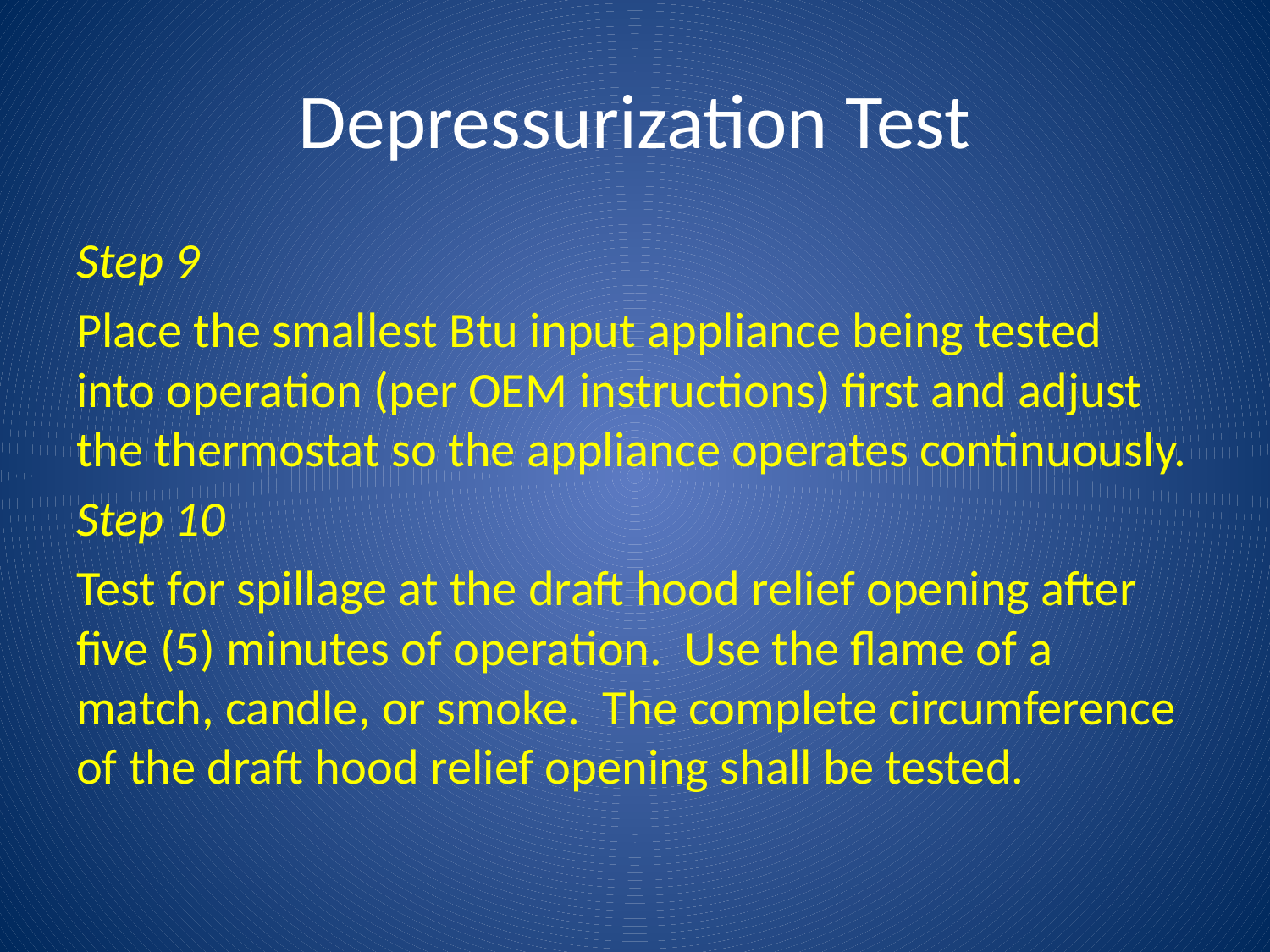

# Depressurization Test
Step 9
Place the smallest Btu input appliance being tested into operation (per OEM instructions) first and adjust the thermostat so the appliance operates continuously.
Step 10
Test for spillage at the draft hood relief opening after five (5) minutes of operation.  Use the flame of a match, candle, or smoke.  The complete circumference of the draft hood relief opening shall be tested.